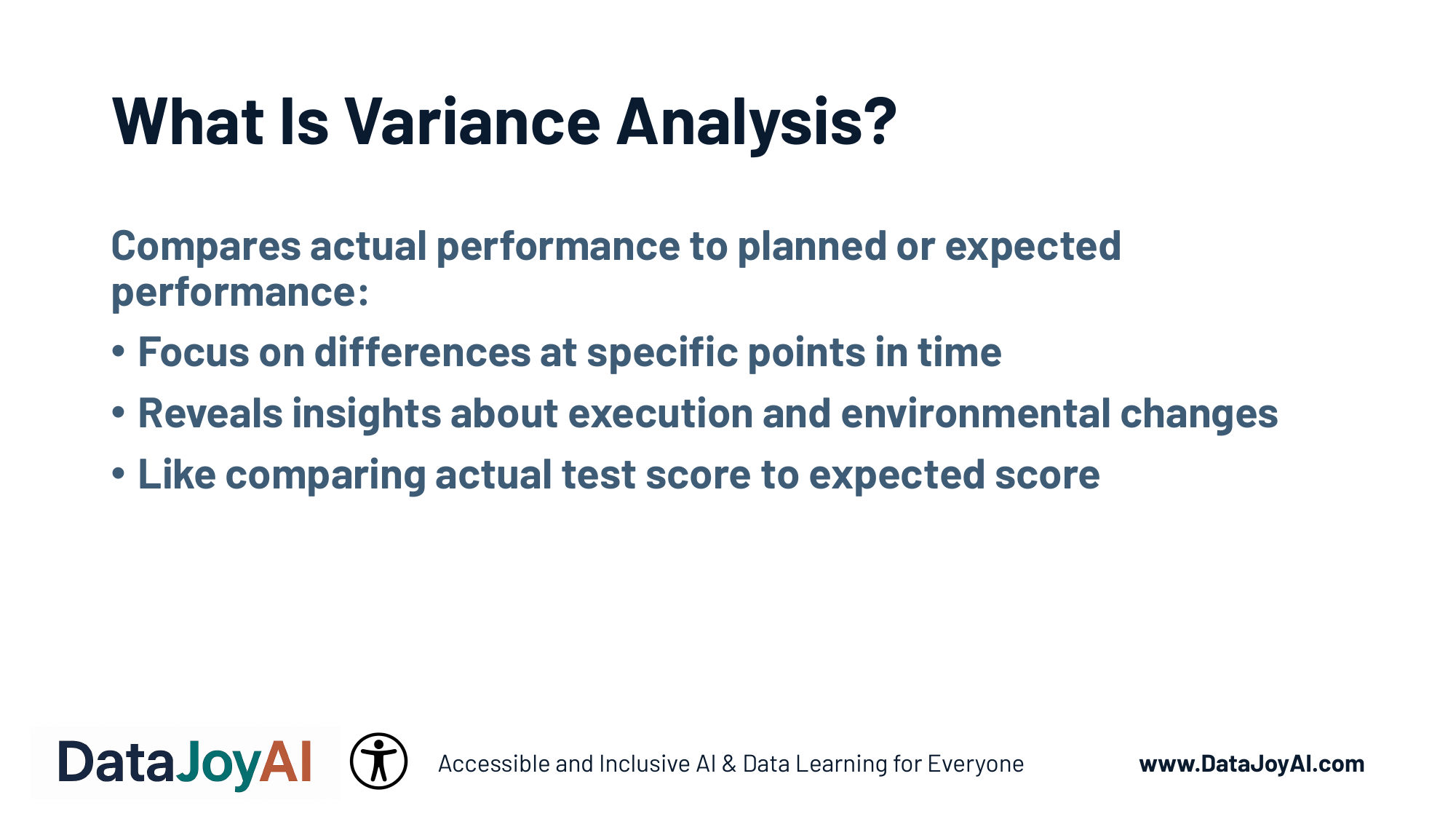

# What Is Variance Analysis?
Compares actual performance to planned or expected performance:
Focus on differences at specific points in time
Reveals insights about execution and environmental changes
Like comparing actual test score to expected score